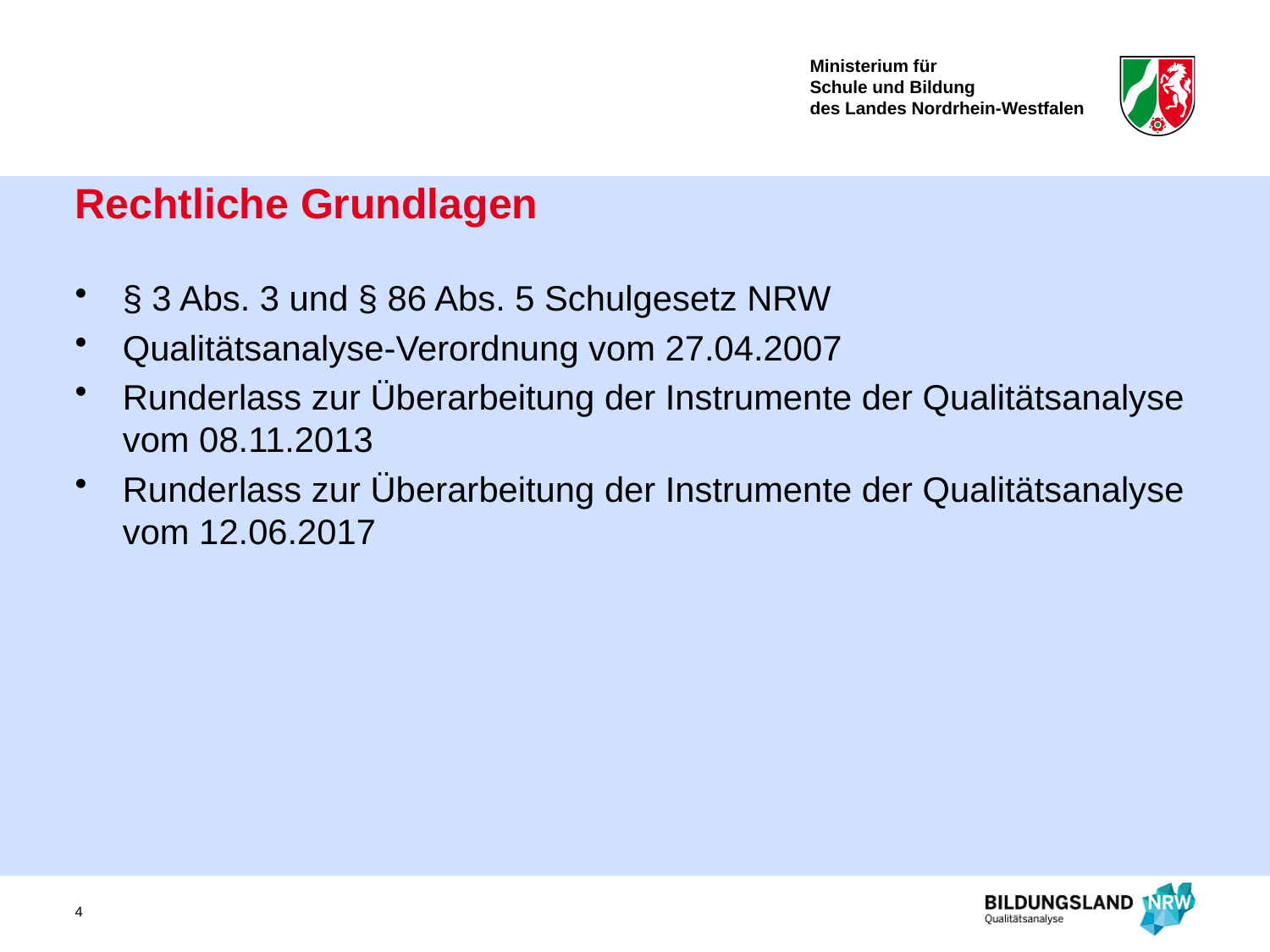

# Rechtliche Grundlagen
§ 3 Abs. 3 und § 86 Abs. 5 Schulgesetz NRW
Qualitätsanalyse-Verordnung vom 27.04.2007
Runderlass zur Überarbeitung der Instrumente der Qualitätsanalyse vom 08.11.2013
Runderlass zur Überarbeitung der Instrumente der Qualitätsanalyse vom 12.06.2017
4